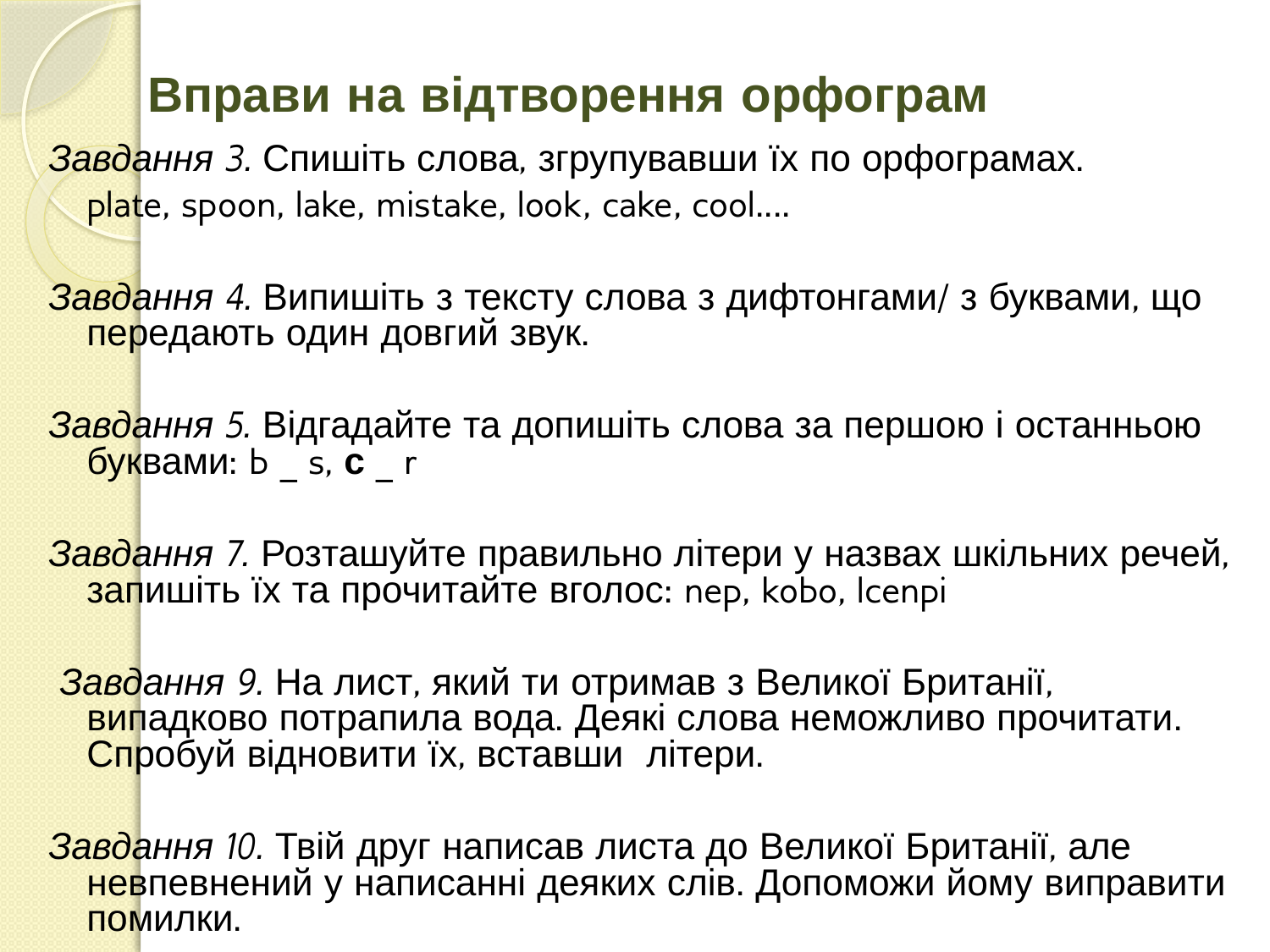

# Вправи на відтворення орфограм
Завдання 3. Спишіть слова, згрупувавши їх по орфограмах.
  	plate, spoon, lake, mistake, look, cake, cool....

Завдання 4. Випишіть з тексту слова з дифтонгами/ з буквами, що передають один довгий звук.

Завдання 5. Відгадайте та допишіть слова за першою і останньою буквами: b _ s, с _ r

Завдання 7. Розташуйте правильно літери у назвах шкільних речей, запишіть їх та прочитайте вголос: nep, kobo, lcenpi

 Завдання 9. На лист, який ти отримав з Великої Британії, випадково потрапила вода. Деякі слова неможливо прочитати. Спробуй відновити їх, вставши  літери.

Завдання 10. Твій друг написав листа до Великої Британії, але невпевнений у написанні деяких слів. Допоможи йому виправити помилки.